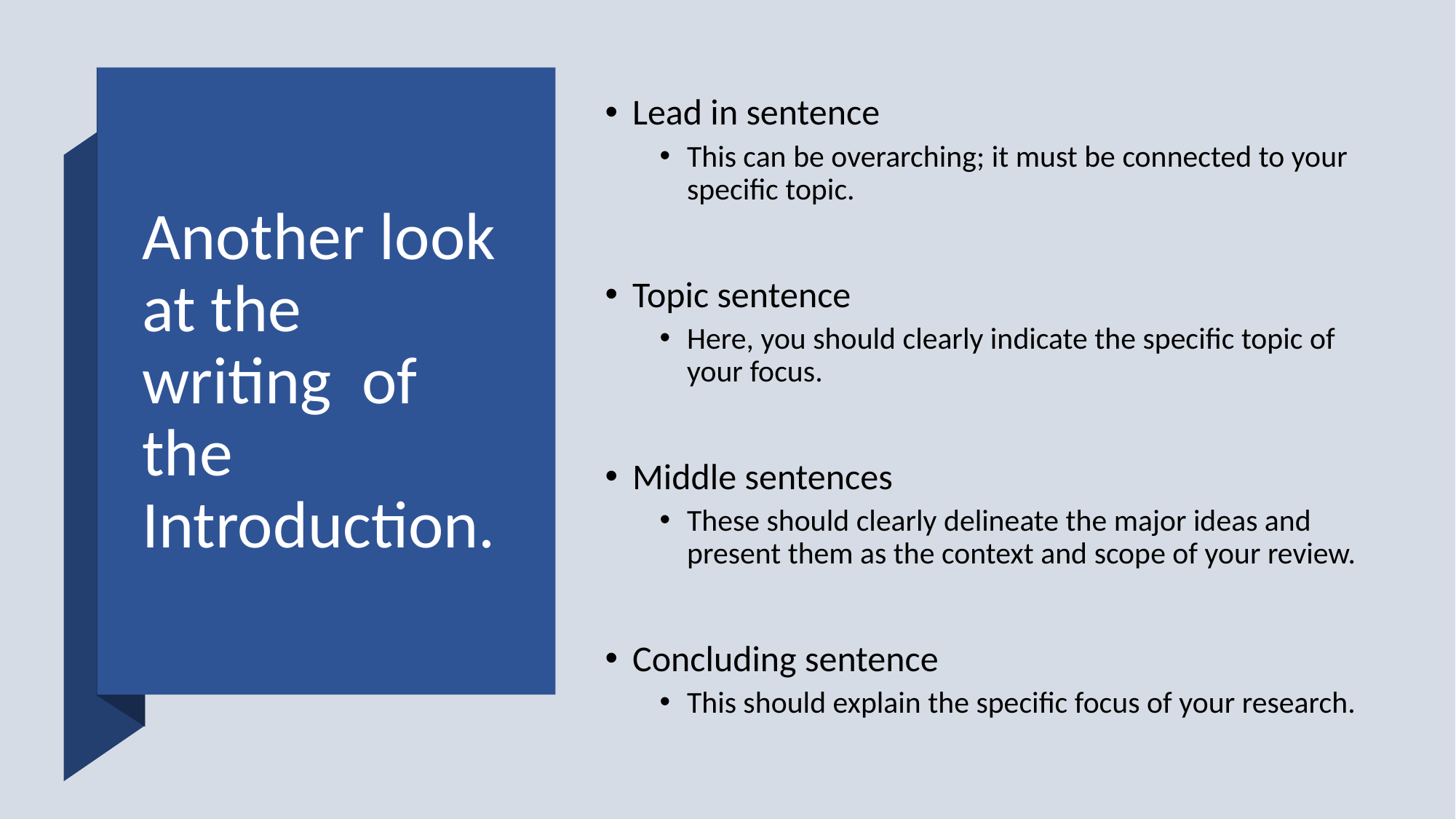

Lead in sentence
This can be overarching; it must be connected to your specific topic.

Topic sentence
Here, you should clearly indicate the specific topic of your focus.

Middle sentences
These should clearly delineate the major ideas and present them as the context and scope of your review.

Concluding sentence
This should explain the specific focus of your research.

# Another look at the writing  of the Introduction.